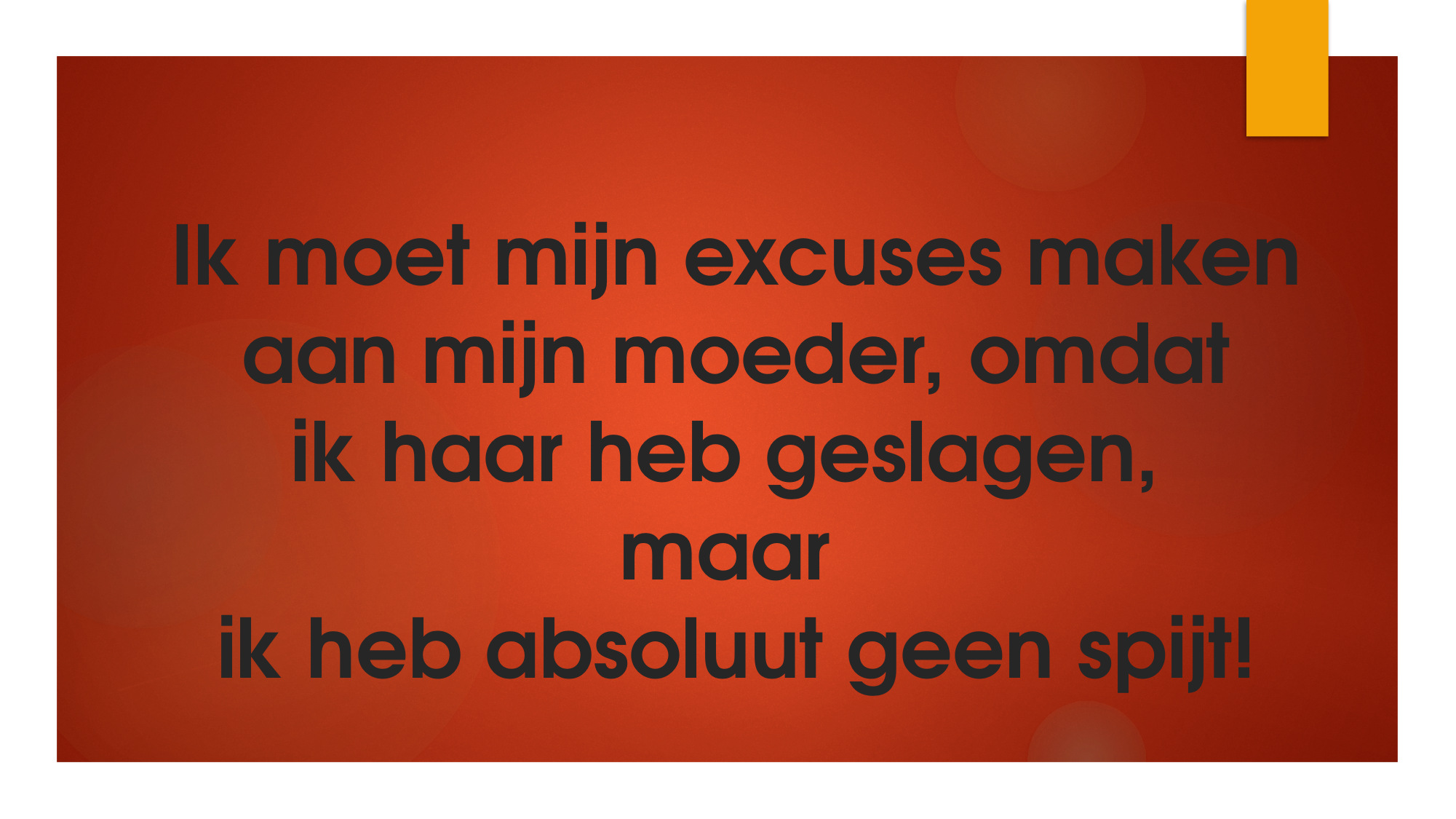

Ik moet mijn excuses maken
aan mijn moeder, omdat
ik haar heb geslagen,
maar
ik heb absoluut geen spijt!